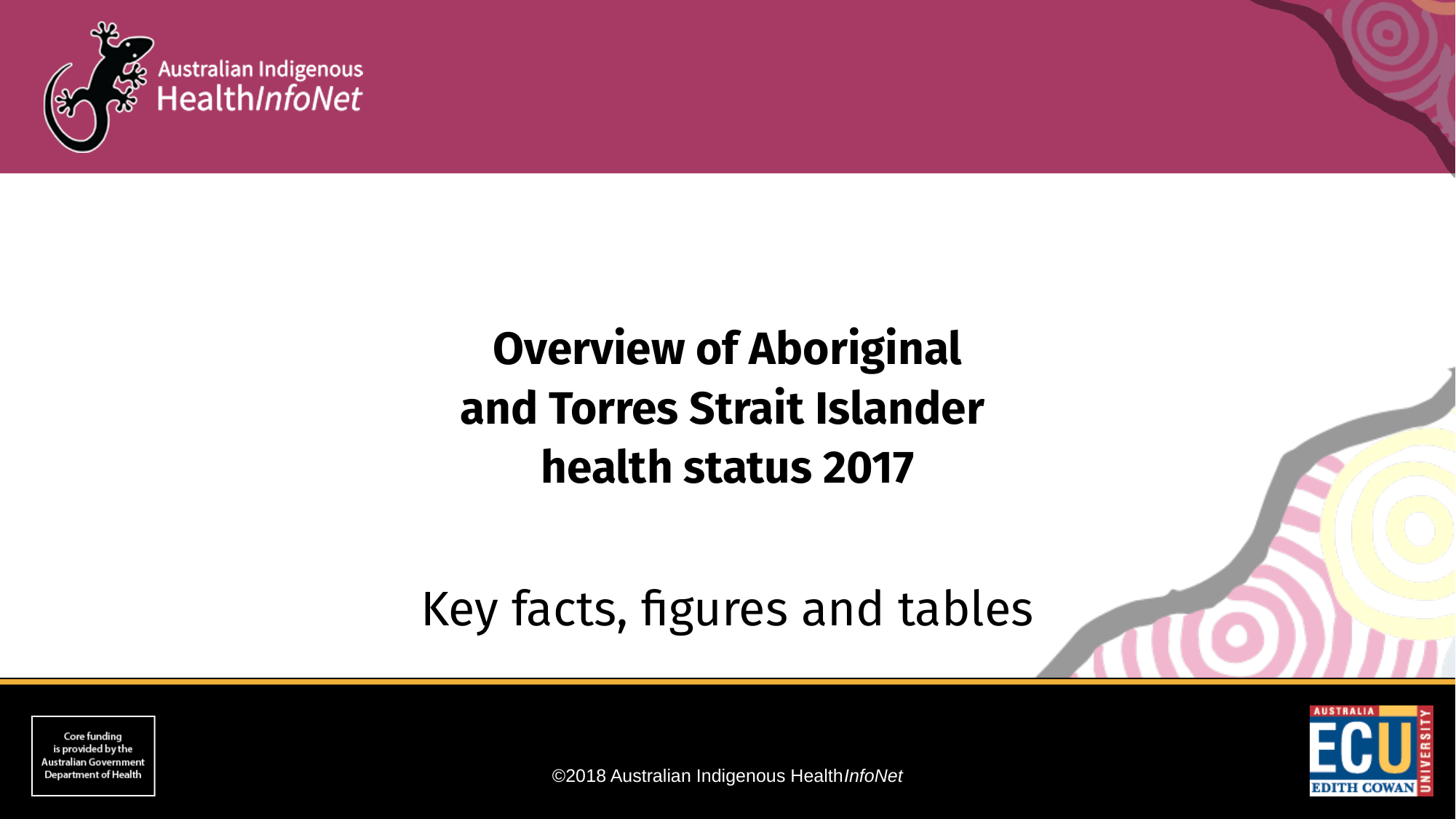

Overview of Aboriginal
and Torres Strait Islander
health status 2017
# Key facts, figures and tables